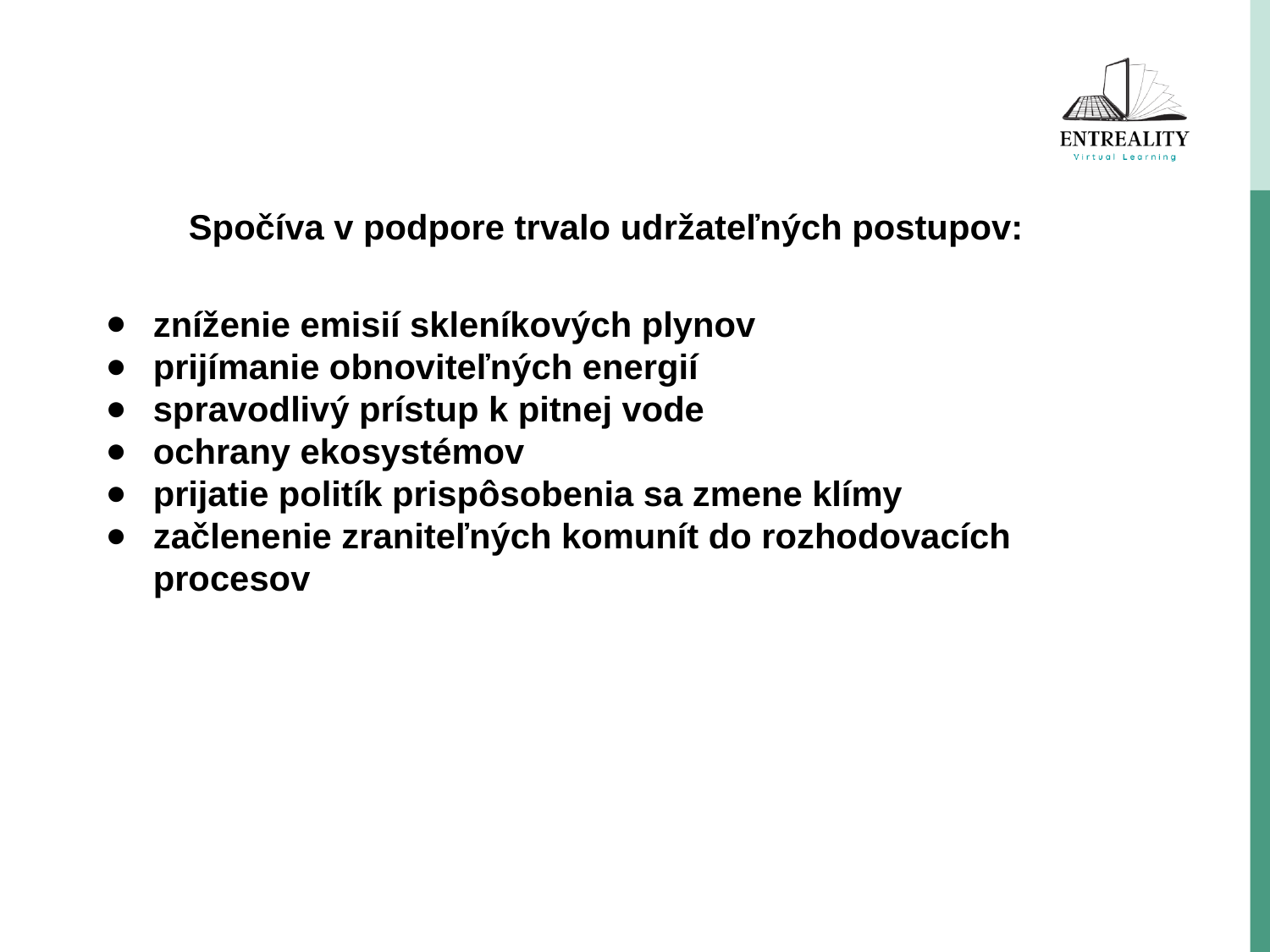

Spočíva v podpore trvalo udržateľných postupov:

zníženie emisií skleníkových plynov
prijímanie obnoviteľných energií
spravodlivý prístup k pitnej vode
ochrany ekosystémov
prijatie politík prispôsobenia sa zmene klímy
začlenenie zraniteľných komunít do rozhodovacích procesov